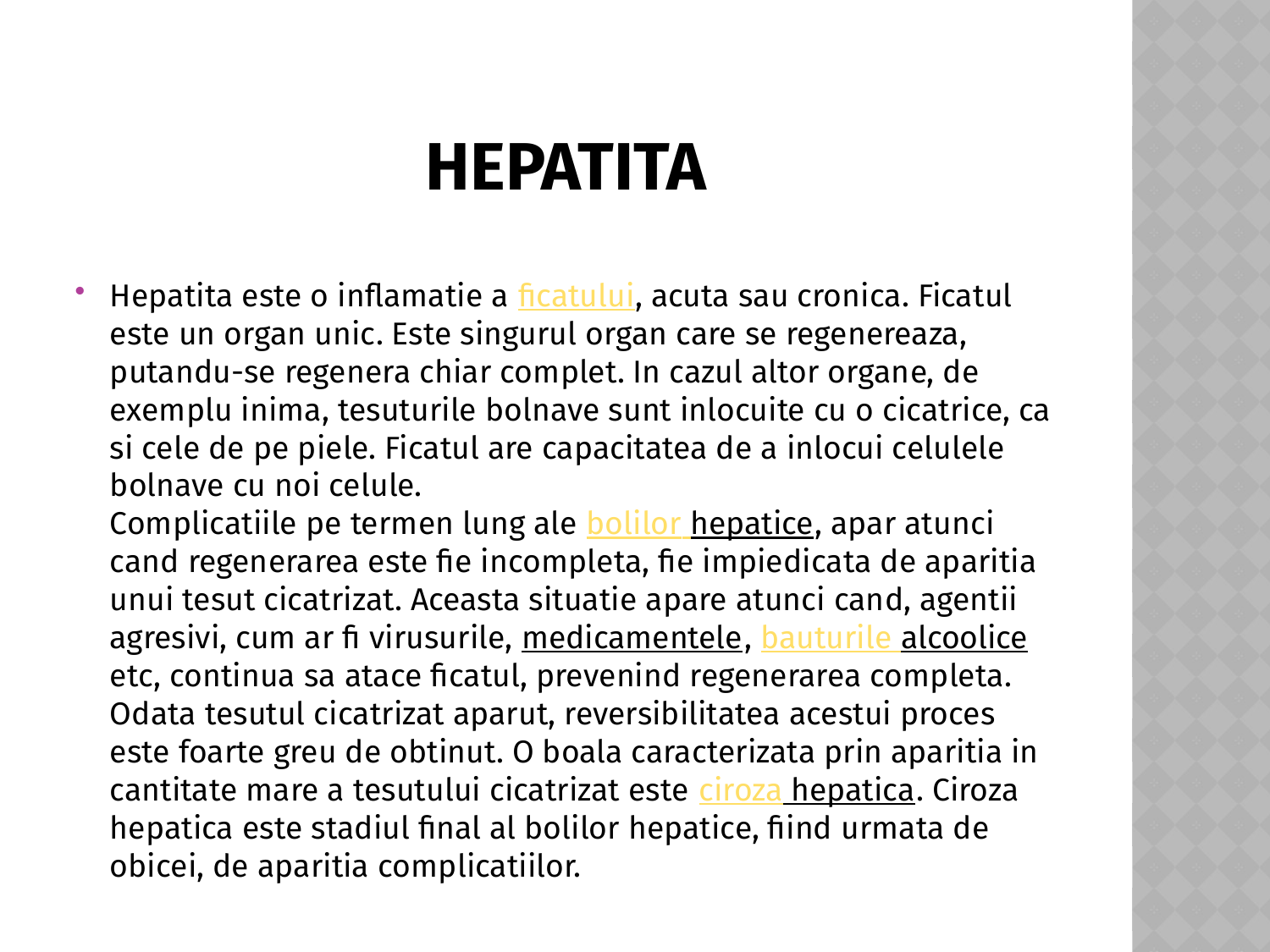

# Hepatita

Hepatita este o inflamatie a ficatului, acuta sau cronica. Ficatul este un organ unic. Este singurul organ care se regenereaza, putandu-se regenera chiar complet. In cazul altor organe, de exemplu inima, tesuturile bolnave sunt inlocuite cu o cicatrice, ca si cele de pe piele. Ficatul are capacitatea de a inlocui celulele bolnave cu noi celule.
Complicatiile pe termen lung ale bolilor hepatice, apar atunci cand regenerarea este fie incompleta, fie impiedicata de aparitia unui tesut cicatrizat. Aceasta situatie apare atunci cand, agentii agresivi, cum ar fi virusurile, medicamentele, bauturile alcoolice etc, continua sa atace ficatul, prevenind regenerarea completa. Odata tesutul cicatrizat aparut, reversibilitatea acestui proces este foarte greu de obtinut. O boala caracterizata prin aparitia in cantitate mare a tesutului cicatrizat este ciroza hepatica. Ciroza hepatica este stadiul final al bolilor hepatice, fiind urmata de obicei, de aparitia complicatiilor.